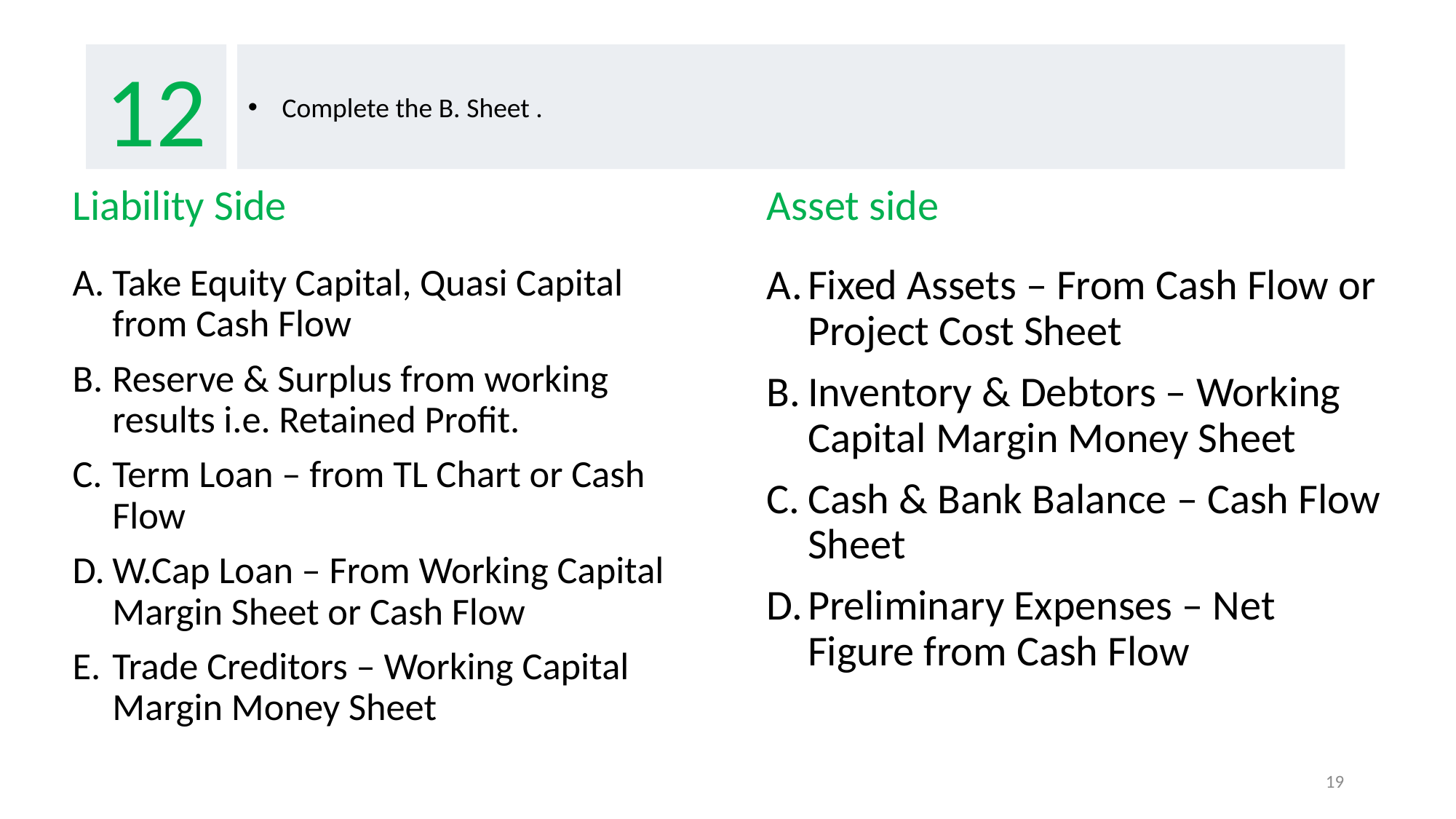

12
Complete the B. Sheet .
Liability Side
Asset side
Take Equity Capital, Quasi Capital from Cash Flow
Reserve & Surplus from working results i.e. Retained Profit.
Term Loan – from TL Chart or Cash Flow
W.Cap Loan – From Working Capital Margin Sheet or Cash Flow
Trade Creditors – Working Capital Margin Money Sheet

Fixed Assets – From Cash Flow or Project Cost Sheet
Inventory & Debtors – Working Capital Margin Money Sheet
Cash & Bank Balance – Cash Flow Sheet
Preliminary Expenses – Net Figure from Cash Flow

19